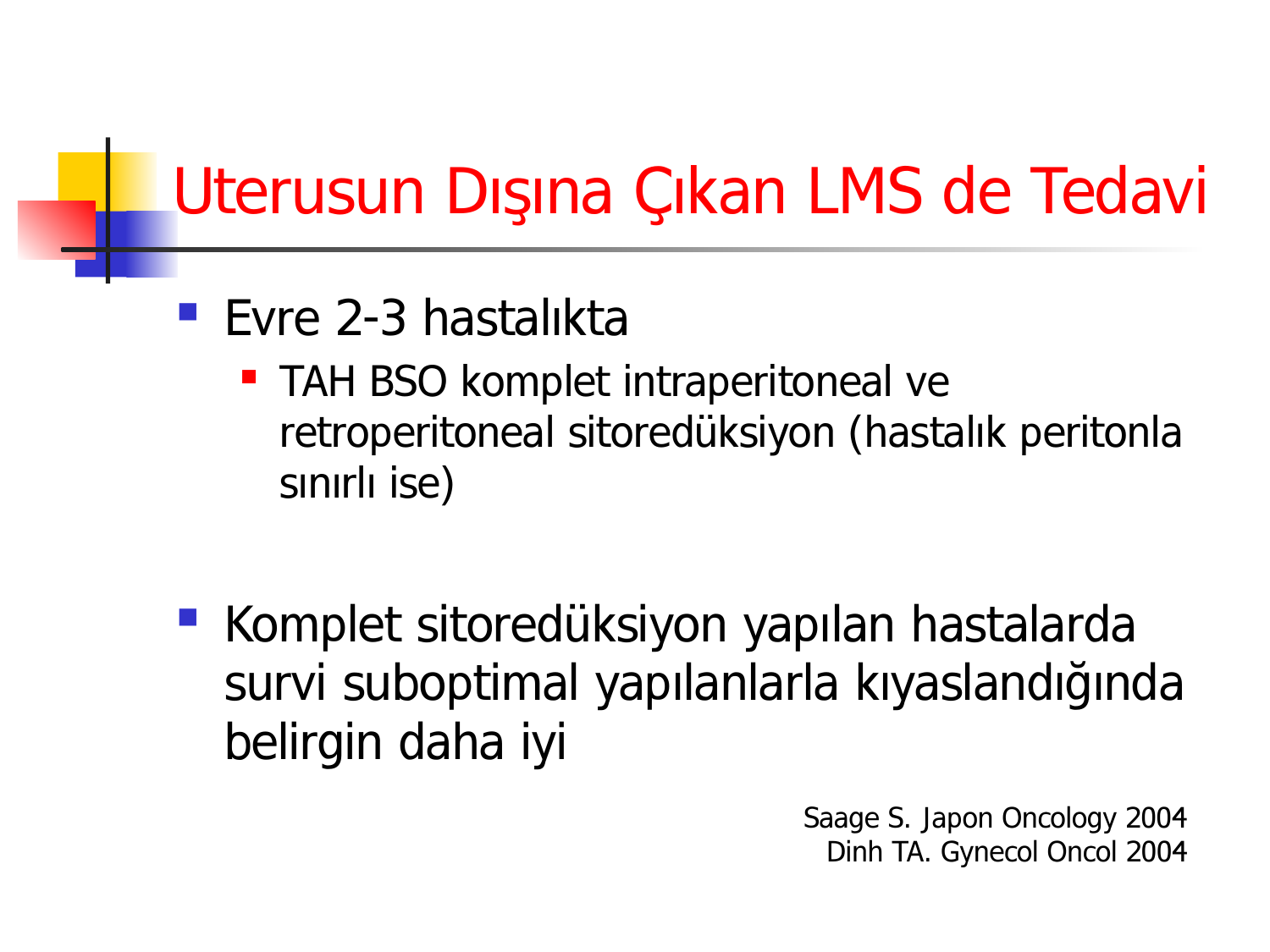

# Uterusun Dışına Çıkan LMS de Tedavi
Evre 2-3 hastalıkta
TAH BSO komplet intraperitoneal ve retroperitoneal sitoredüksiyon (hastalık peritonla sınırlı ise)

Komplet sitoredüksiyon yapılan hastalarda survi suboptimal yapılanlarla kıyaslandığında belirgin daha iyi
Saage S. Japon Oncology 2004
Dinh TA. Gynecol Oncol 2004